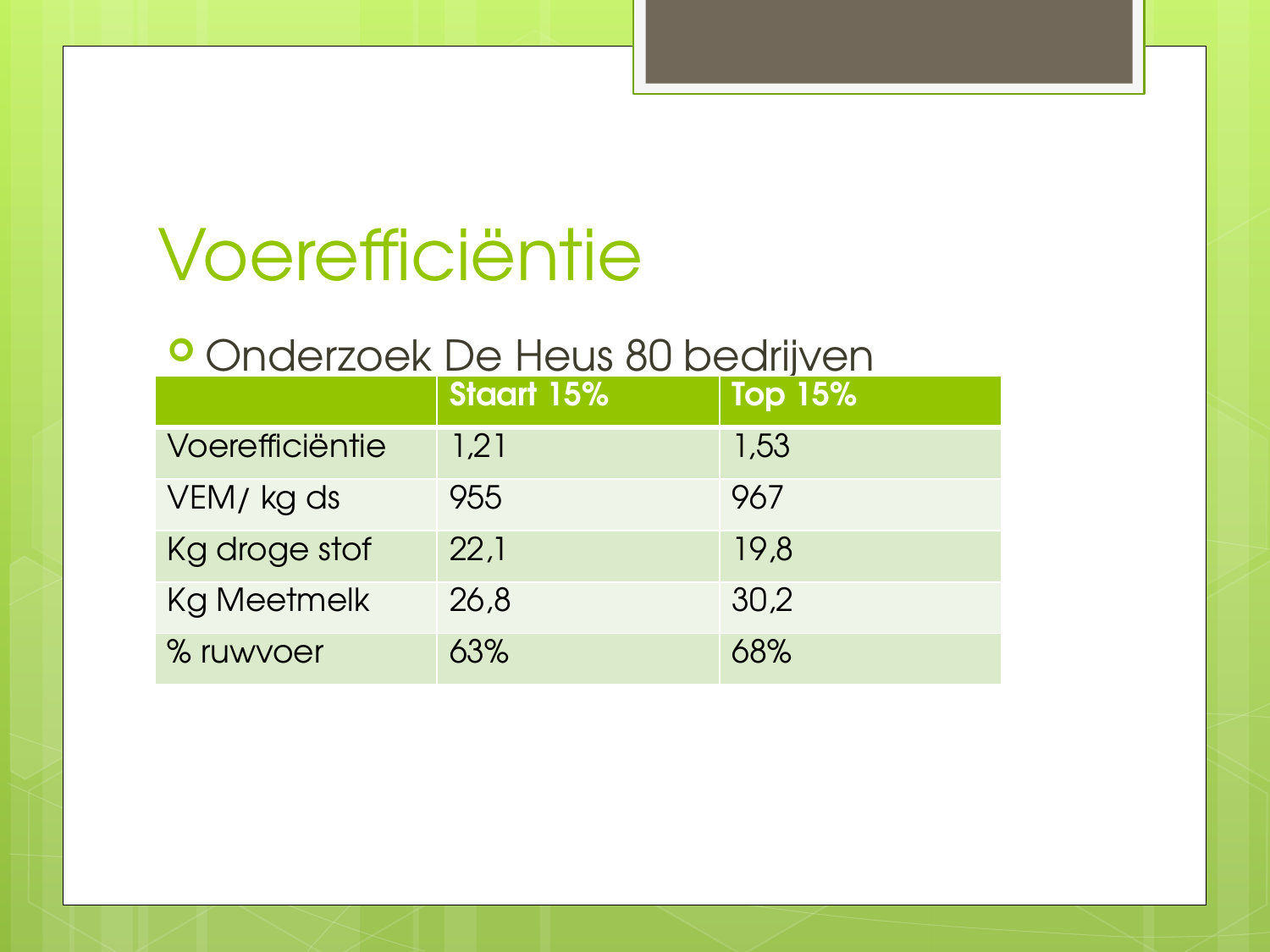

# Voerefficiëntie
Onderzoek De Heus 80 bedrijven

|  | Staart 15% | Top 15% |
| --- | --- | --- |
| Voerefficiëntie | 1,21 | 1,53 |
| VEM/ kg ds | 955 | 967 |
| Kg droge stof | 22,1 | 19,8 |
| Kg Meetmelk | 26,8 | 30,2 |
| % ruwvoer | 63% | 68% |